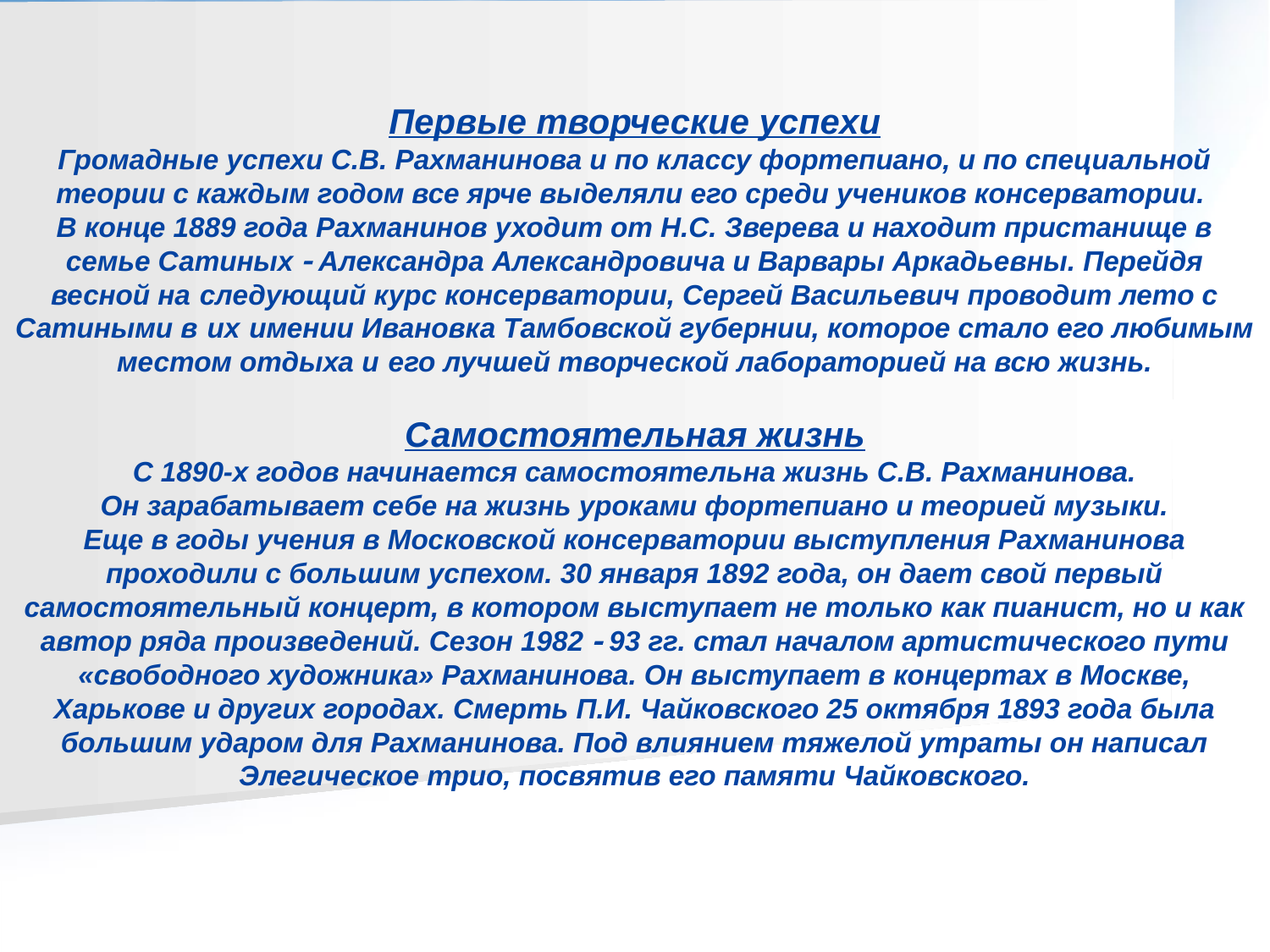

Первые творческие успехи
Громадные успехи С.В. Рахманинова и по классу фортепиано, и по специальной теории с каждым годом все ярче выделяли его среди учеников консерватории.
В конце 1889 года Рахманинов уходит от Н.С. Зверева и находит пристанище в семье Сатиных − Александра Александровича и Варвары Аркадьевны. Перейдя весной на следующий курс консерватории, Сергей Васильевич проводит лето с Сатиными в их имении Ивановка Тамбовской губернии, которое стало его любимым местом отдыха и его лучшей творческой лабораторией на всю жизнь.

Самостоятельная жизнь
С 1890-х годов начинается самостоятельна жизнь С.В. Рахманинова. Он зарабатывает себе на жизнь уроками фортепиано и теорией музыки.
Еще в годы учения в Московской консерватории выступления Рахманинова проходили с большим успехом. 30 января 1892 года, он дает свой первый самостоятельный концерт, в котором выступает не только как пианист, но и как автор ряда произведений. Сезон 1982 − 93 гг. стал началом артистического пути «свободного художника» Рахманинова. Он выступает в концертах в Москве, Харькове и других городах. Смерть П.И. Чайковского 25 октября 1893 года была большим ударом для Рахманинова. Под влиянием тяжелой утраты он написал Элегическое трио, посвятив его памяти Чайковского.